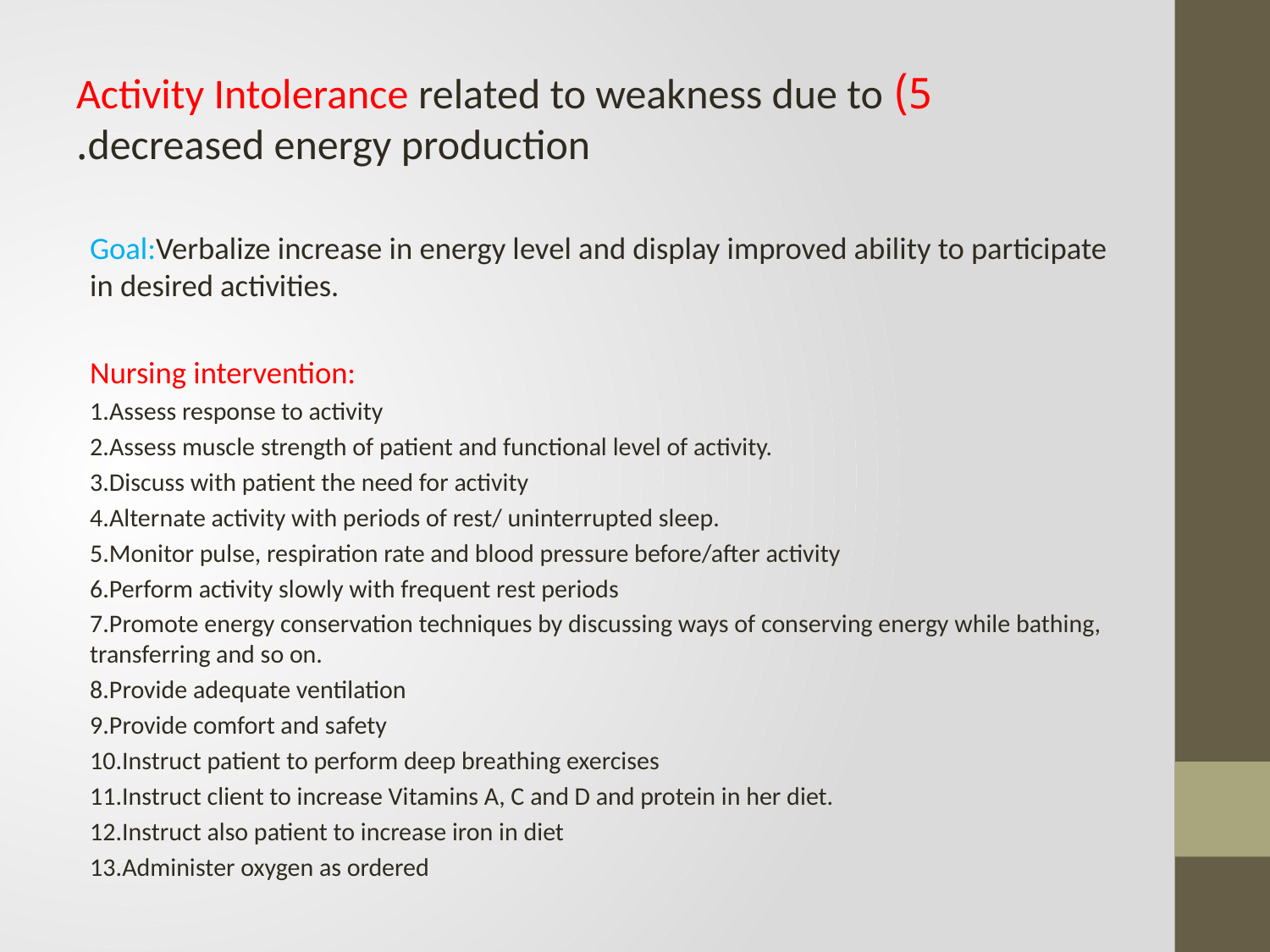

# 5) Activity Intolerance related to weakness due to decreased energy production.
Goal:Verbalize increase in energy level and display improved ability to participate in desired activities.

Nursing intervention:
1.Assess response to activity
2.Assess muscle strength of patient and functional level of activity.
3.Discuss with patient the need for activity
4.Alternate activity with periods of rest/ uninterrupted sleep.
5.Monitor pulse, respiration rate and blood pressure before/after activity
6.Perform activity slowly with frequent rest periods
7.Promote energy conservation techniques by discussing ways of conserving energy while bathing, transferring and so on.
8.Provide adequate ventilation
9.Provide comfort and safety
10.Instruct patient to perform deep breathing exercises
11.Instruct client to increase Vitamins A, C and D and protein in her diet.
12.Instruct also patient to increase iron in diet
13.Administer oxygen as ordered